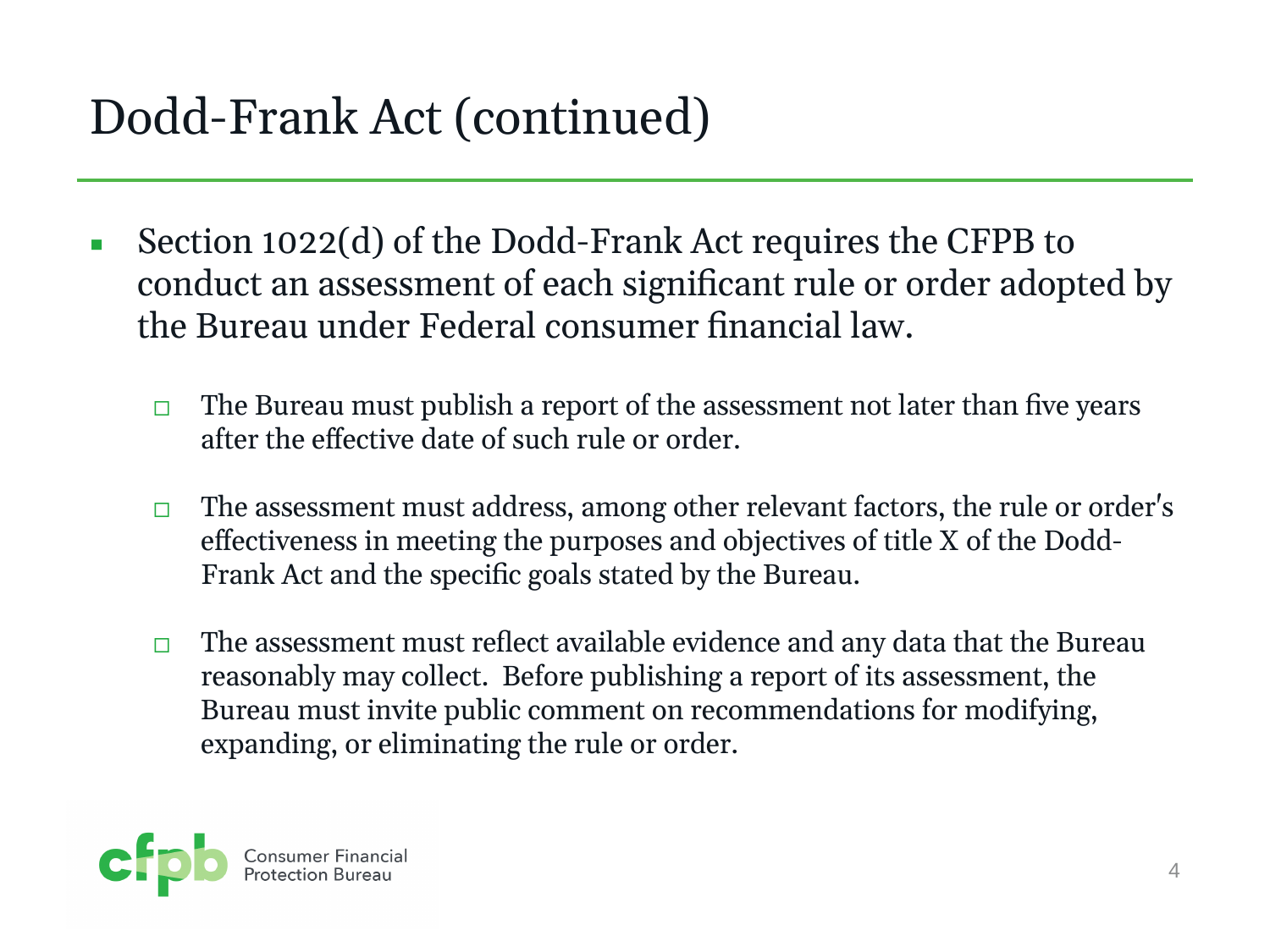

# Dodd-Frank Act (continued)
Section 1022(d) of the Dodd-Frank Act requires the CFPB to conduct an assessment of each significant rule or order adopted by the Bureau under Federal consumer financial law.

The Bureau must publish a report of the assessment not later than five years after the effective date of such rule or order.

The assessment must address, among other relevant factors, the rule or order's effectiveness in meeting the purposes and objectives of title X of the Dodd-Frank Act and the specific goals stated by the Bureau.

The assessment must reflect available evidence and any data that the Bureau reasonably may collect.  Before publishing a report of its assessment, the Bureau must invite public comment on recommendations for modifying, expanding, or eliminating the rule or order.
4